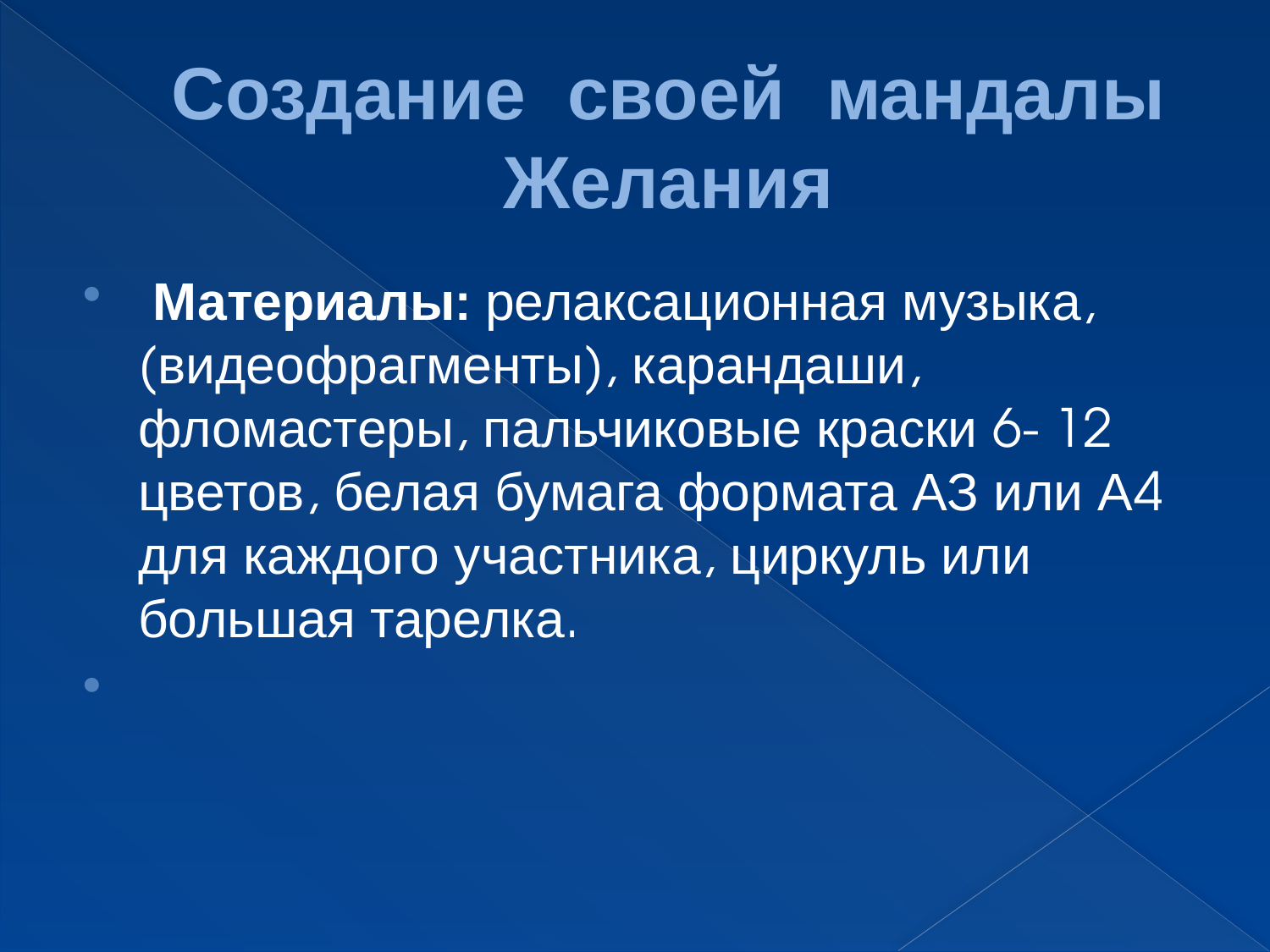

# Создание  своей  мандалы Желания
 Материалы: релаксационная музыка, (видеофрагменты), карандаши, фломастеры, пальчиковые краски 6- 12 цветов, белая бумага формата АЗ или А4 для каждого участника, циркуль или большая тарелка.